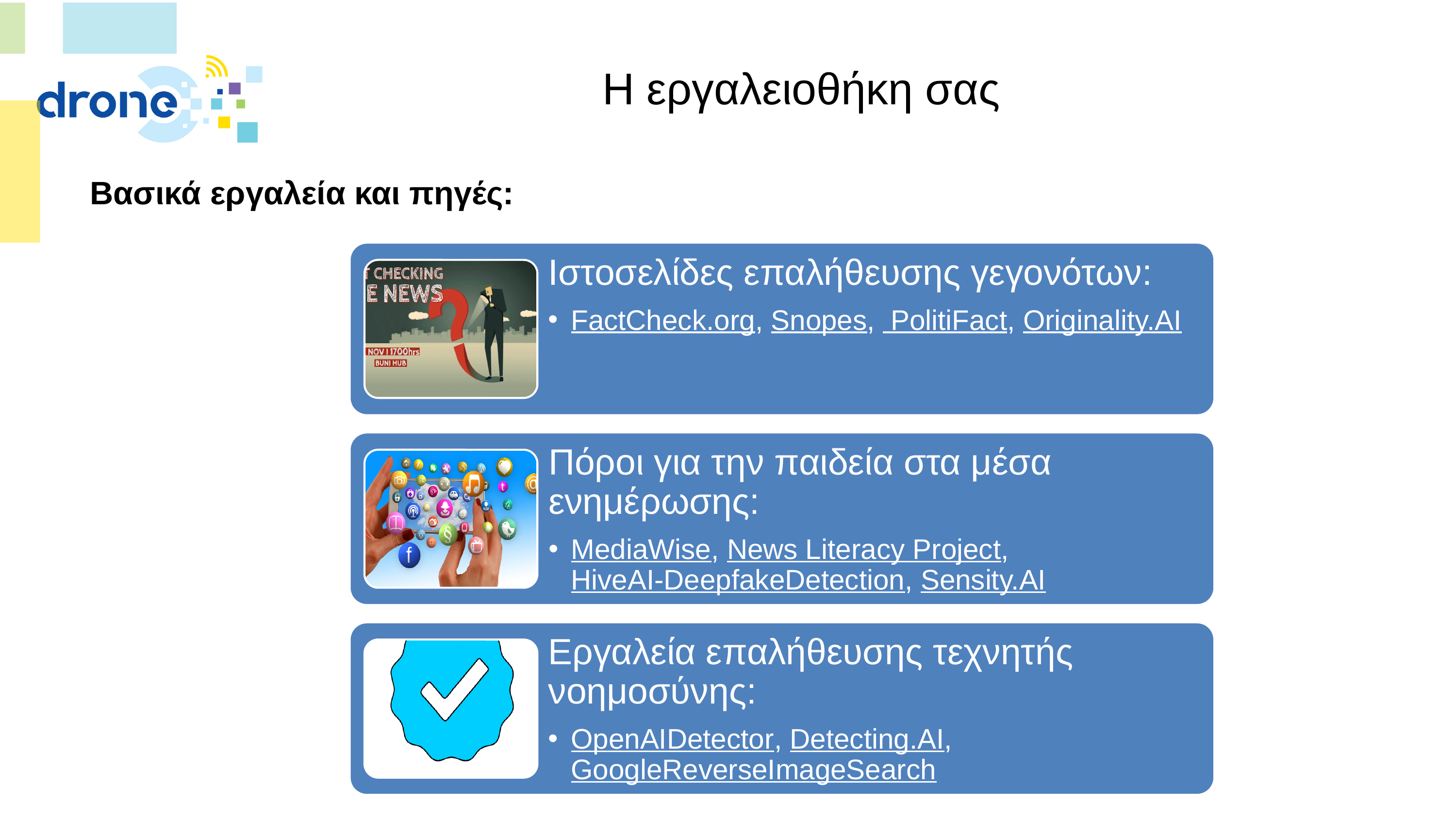

# Η εργαλειοθήκη σας

Βασικά εργαλεία και πηγές:

Ιστοσελίδες επαλήθευσης γεγονότων:
FactCheck.org, Snopes,  PolitiFact, Originality.AI

Πόροι για την παιδεία στα μέσα ενημέρωσης:
MediaWise, News Literacy Project, HiveAI-DeepfakeDetection, Sensity.AI

Εργαλεία επαλήθευσης τεχνητής νοημοσύνης:
OpenAIDetector, Detecting.AI, GoogleReverseImageSearch